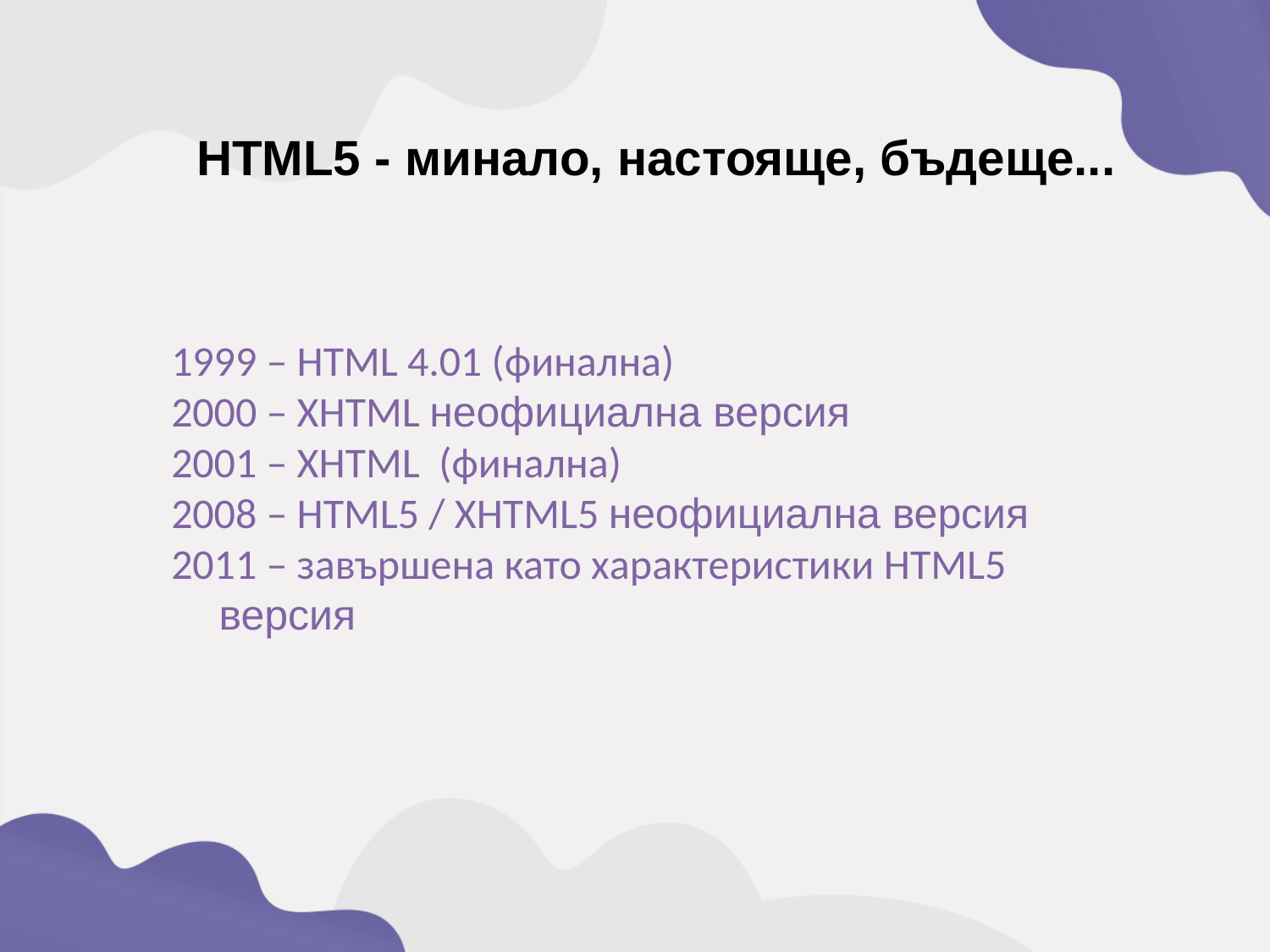

HTML5 - минало, настояще, бъдеще...
1999 – HTML 4.01 (финална)
2000 – XHTML неофициална версия
2001 – XHTML  (финална)
2008 – HTML5 / XHTML5 неофициална версия
2011 – завършена като характеристики HTML5 версия